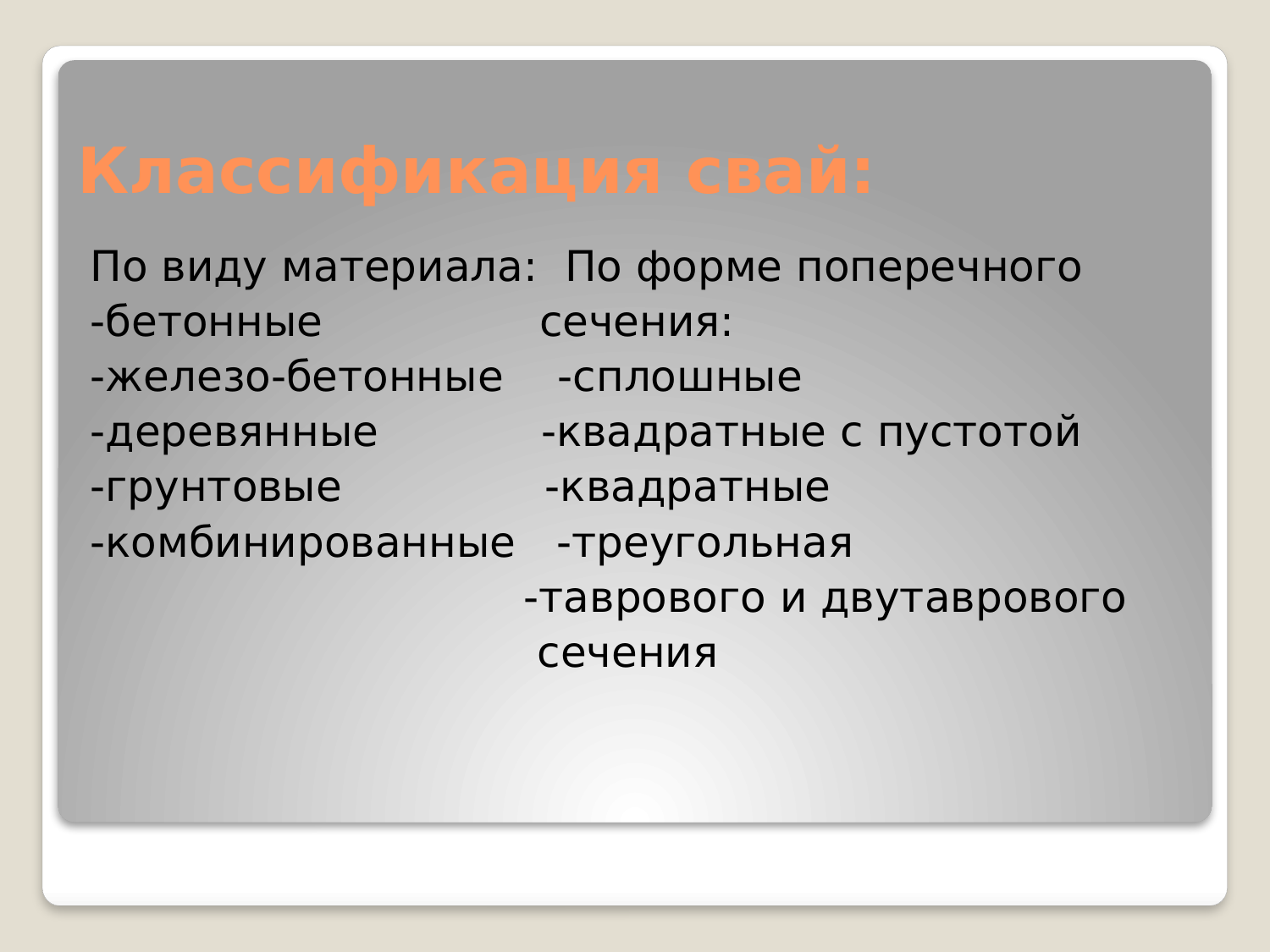

# Классификация свай:
По виду материала:  По форме поперечного
-бетонные                сечения:
-железо-бетонные    -сплошные
-деревянные            -квадратные с пустотой
-грунтовые               -квадратные
-комбинированные   -треугольная
                                -таврового и двутаврового
                                 сечения